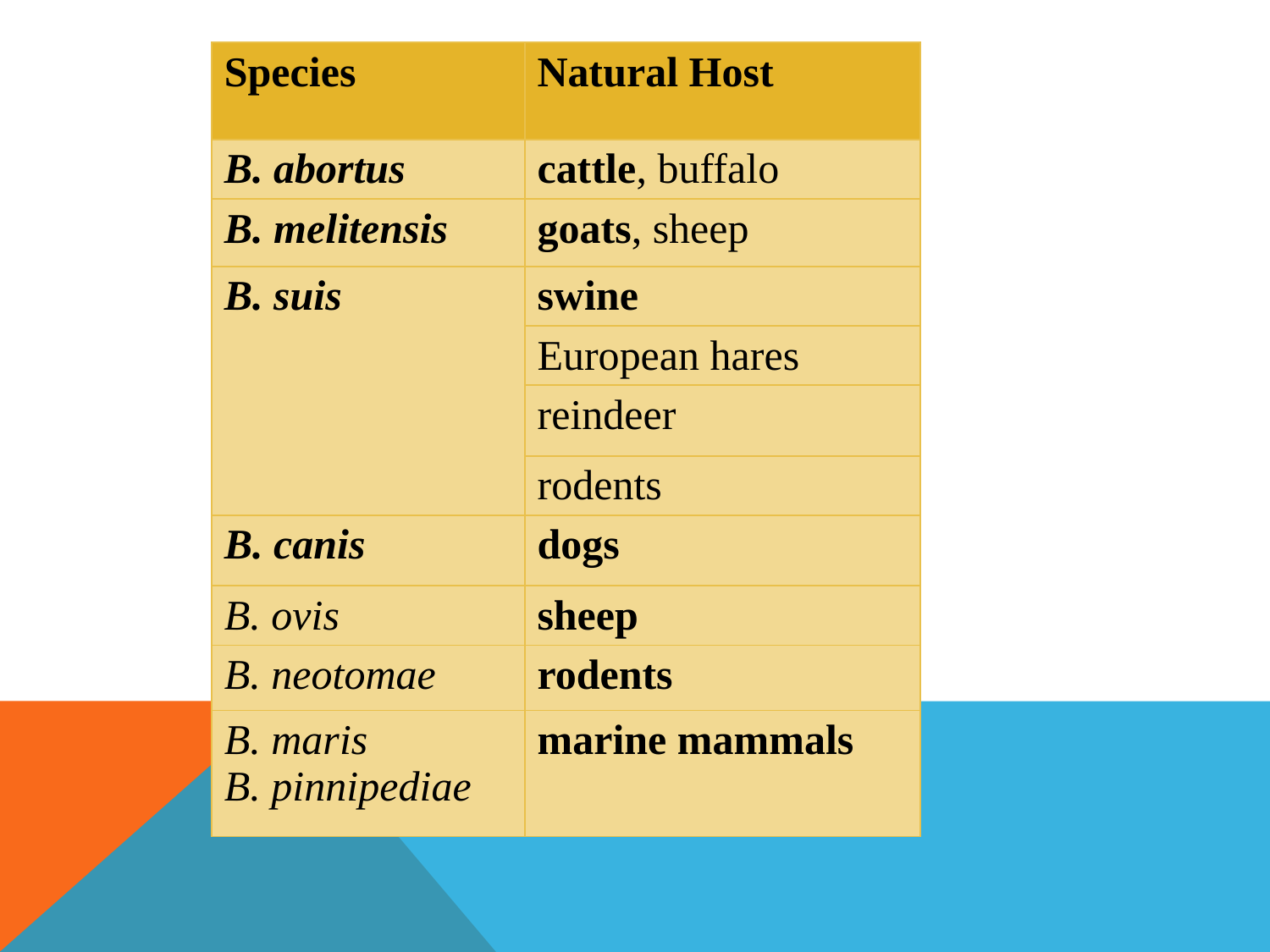

| Species | Natural Host |
| --- | --- |
| B. abortus | cattle, buffalo |
| B. melitensis | goats, sheep |
| B. suis | swine |
|  | European hares |
|  | reindeer |
|  | rodents |
| B. canis | dogs |
| B. ovis | sheep |
| B. neotomae | rodents |
| B. maris B. pinnipediae | marine mammals |